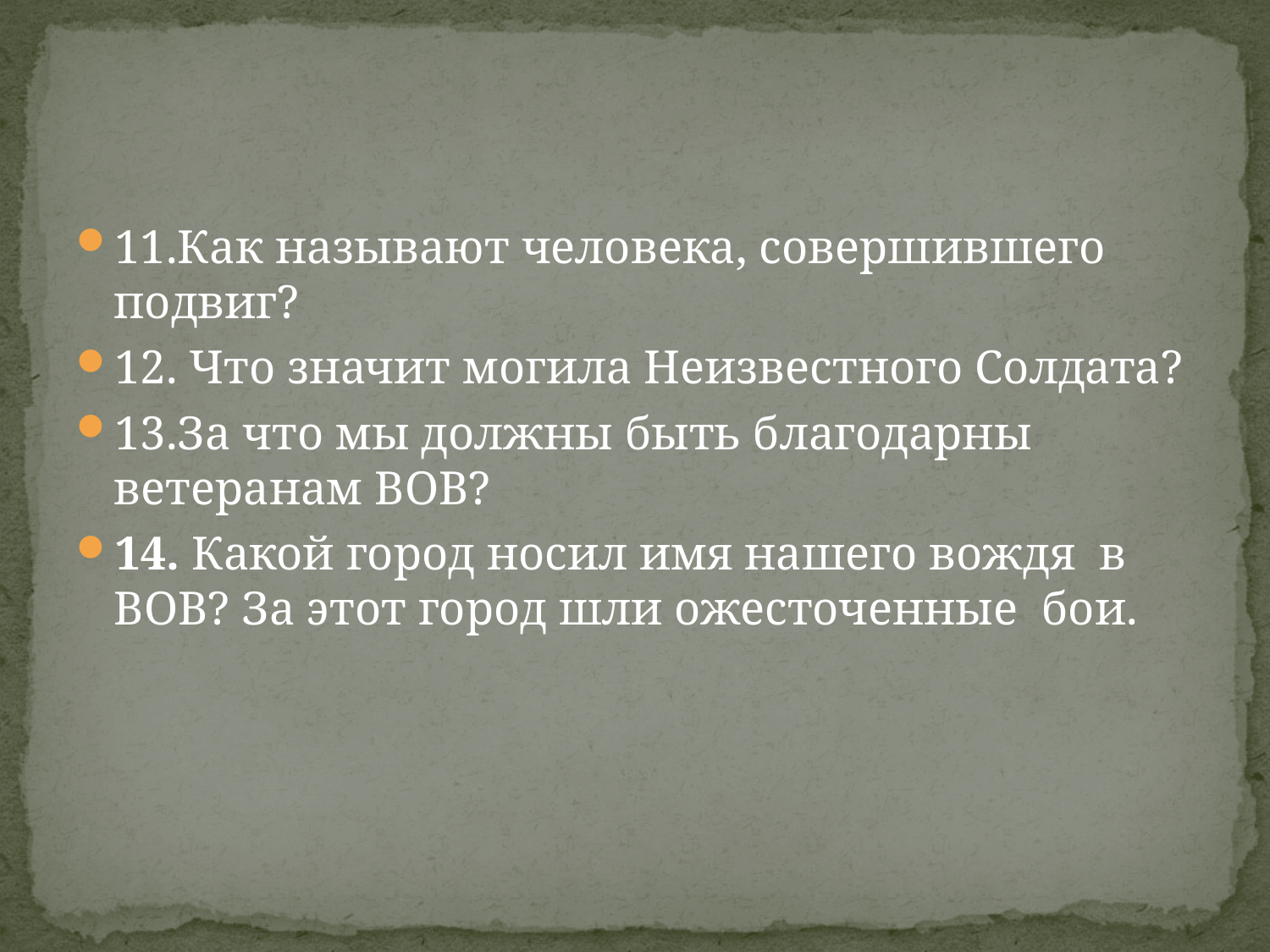

#
11.Как называют человека, совершившего подвиг?
12. Что значит могила Неизвестного Солдата?
13.За что мы должны быть благодарны ветеранам ВОВ?
14. Какой город носил имя нашего вождя  в ВОВ? За этот город шли ожесточенные  бои.